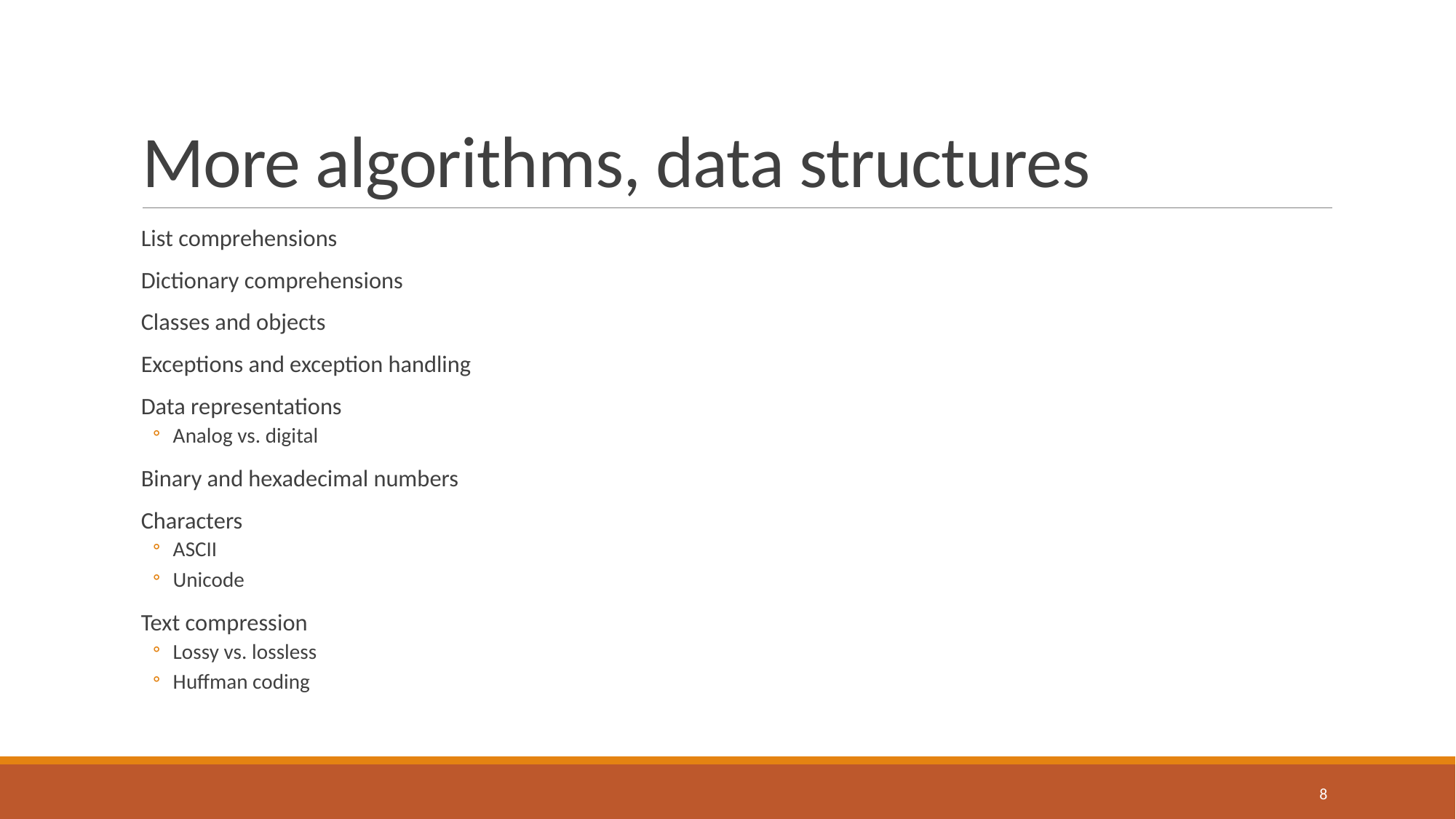

# More algorithms, data structures
List comprehensions
Dictionary comprehensions
Classes and objects
Exceptions and exception handling
Data representations
Analog vs. digital
Binary and hexadecimal numbers
Characters
ASCII
Unicode
Text compression
Lossy vs. lossless
Huffman coding

8